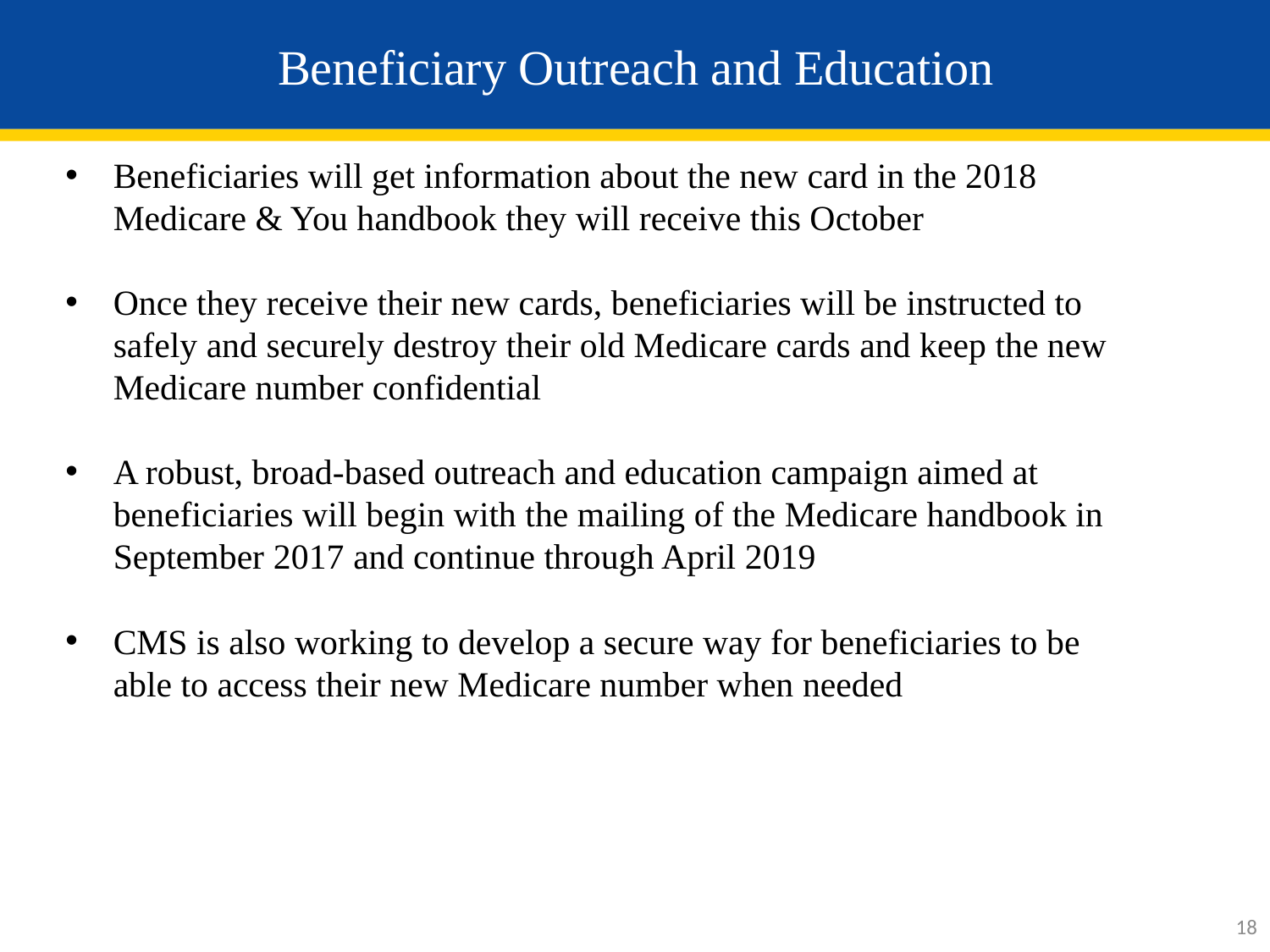

# Beneficiary Outreach and Education
Beneficiaries will get information about the new card in the 2018 Medicare & You handbook they will receive this October

Once they receive their new cards, beneficiaries will be instructed to safely and securely destroy their old Medicare cards and keep the new Medicare number confidential

A robust, broad-based outreach and education campaign aimed at beneficiaries will begin with the mailing of the Medicare handbook in September 2017 and continue through April 2019

CMS is also working to develop a secure way for beneficiaries to be able to access their new Medicare number when needed

18